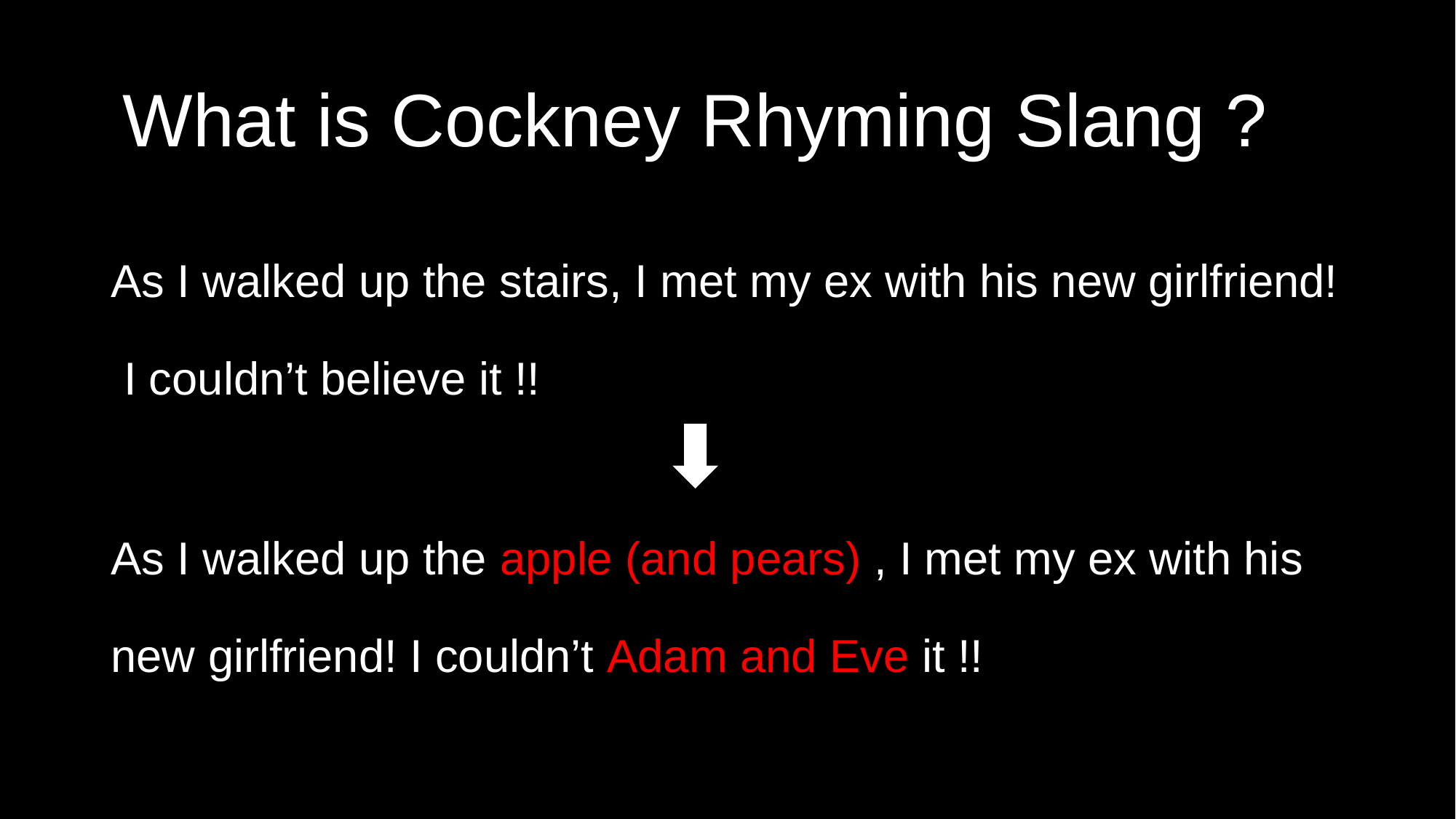

# What is Cockney Rhyming Slang ?
As I walked up the stairs, I met my ex with his new girlfriend!
 I couldn’t believe it !!
As I walked up the apple (and pears) , I met my ex with his
new girlfriend! I couldn’t Adam and Eve it !!